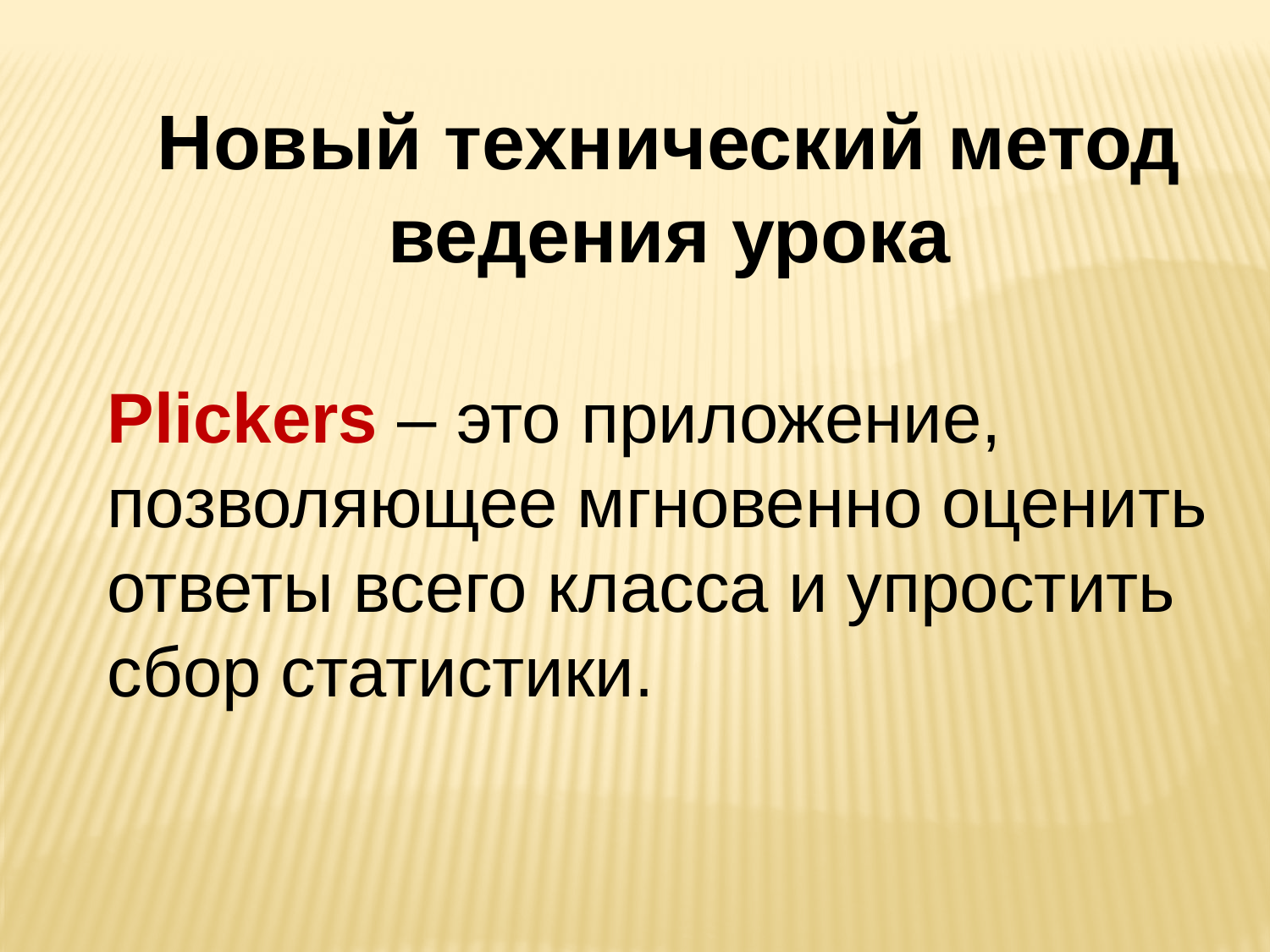

Новый технический метод
ведения урока
Plickers – это приложение, позволяющее мгновенно оценить ответы всего класса и упростить сбор статистики.